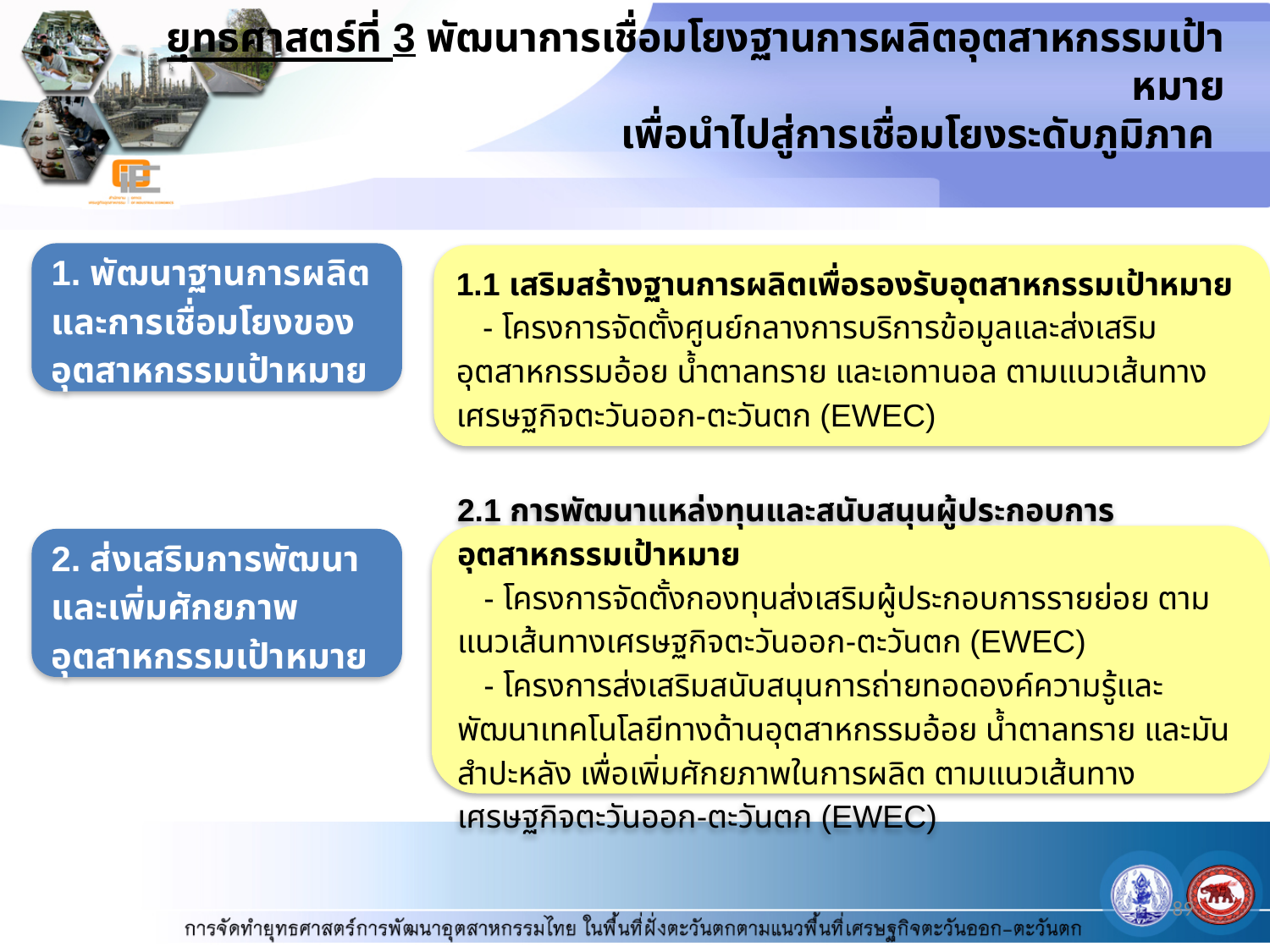

# ยุทธศาสตร์ที่ 3 พัฒนาการเชื่อมโยงฐานการผลิตอุตสาหกรรมเป้าหมาย เพื่อนำไปสู่การเชื่อมโยงระดับภูมิภาค
1. พัฒนาฐานการผลิตและการเชื่อมโยงของอุตสาหกรรมเป้าหมาย
1.1 เสริมสร้างฐานการผลิตเพื่อรองรับอุตสาหกรรมเป้าหมาย
   - โครงการจัดตั้งศูนย์กลางการบริการข้อมูลและส่งเสริมอุตสาหกรรมอ้อย น้ำตาลทราย และเอทานอล ตามแนวเส้นทางเศรษฐกิจตะวันออก-ตะวันตก (EWEC)
2.1 การพัฒนาแหล่งทุนและสนับสนุนผู้ประกอบการอุตสาหกรรมเป้าหมาย
   - โครงการจัดตั้งกองทุนส่งเสริมผู้ประกอบการรายย่อย ตามแนวเส้นทางเศรษฐกิจตะวันออก-ตะวันตก (EWEC)
   - โครงการส่งเสริมสนับสนุนการถ่ายทอดองค์ความรู้และพัฒนาเทคโนโลยีทางด้านอุตสาหกรรมอ้อย น้ำตาลทราย และมันสำปะหลัง เพื่อเพิ่มศักยภาพในการผลิต ตามแนวเส้นทางเศรษฐกิจตะวันออก-ตะวันตก (EWEC)
2. ส่งเสริมการพัฒนาและเพิ่มศักยภาพอุตสาหกรรมเป้าหมาย
89